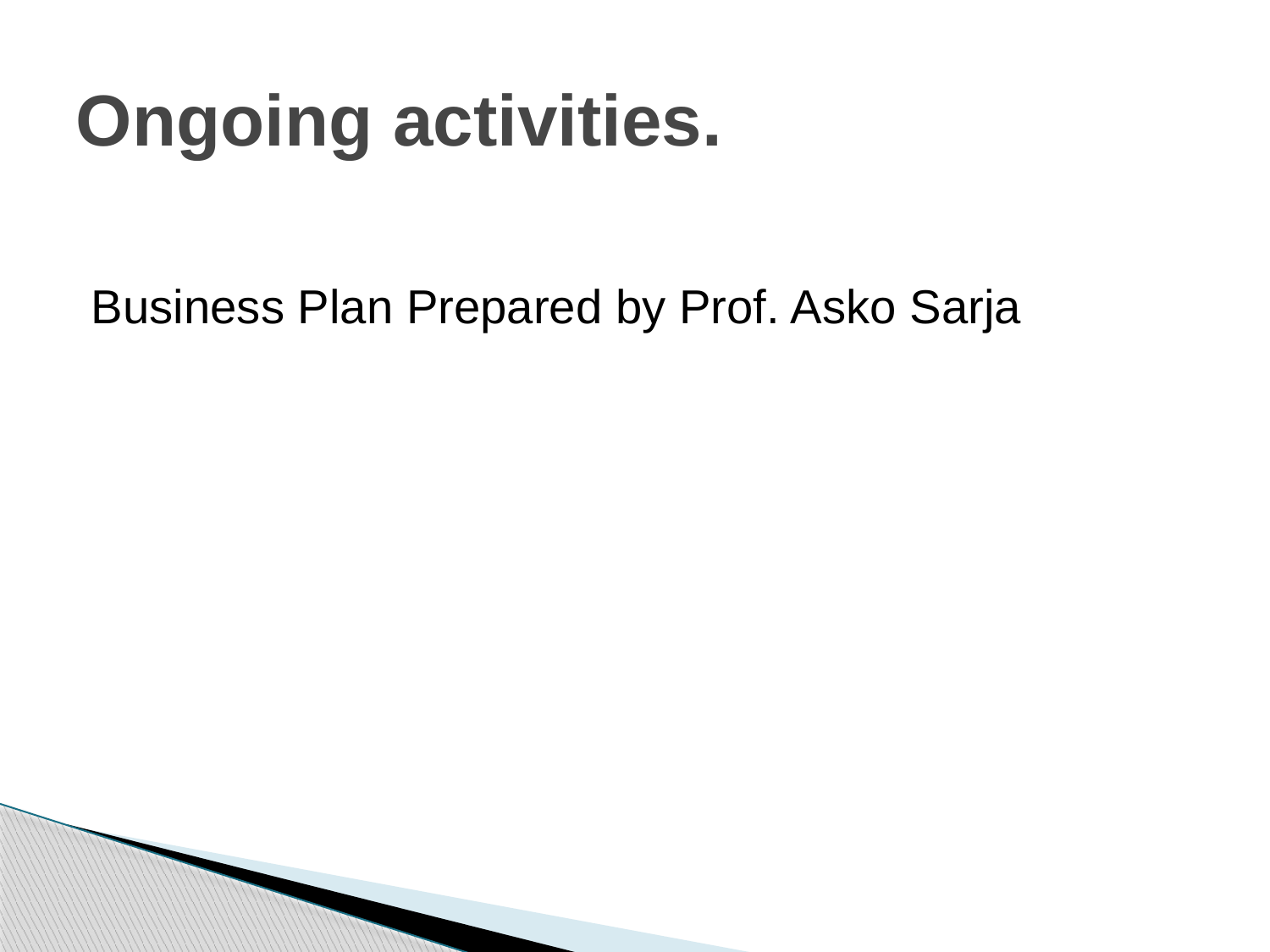

# Ongoing activities.

Business Plan Prepared by Prof. Asko Sarja